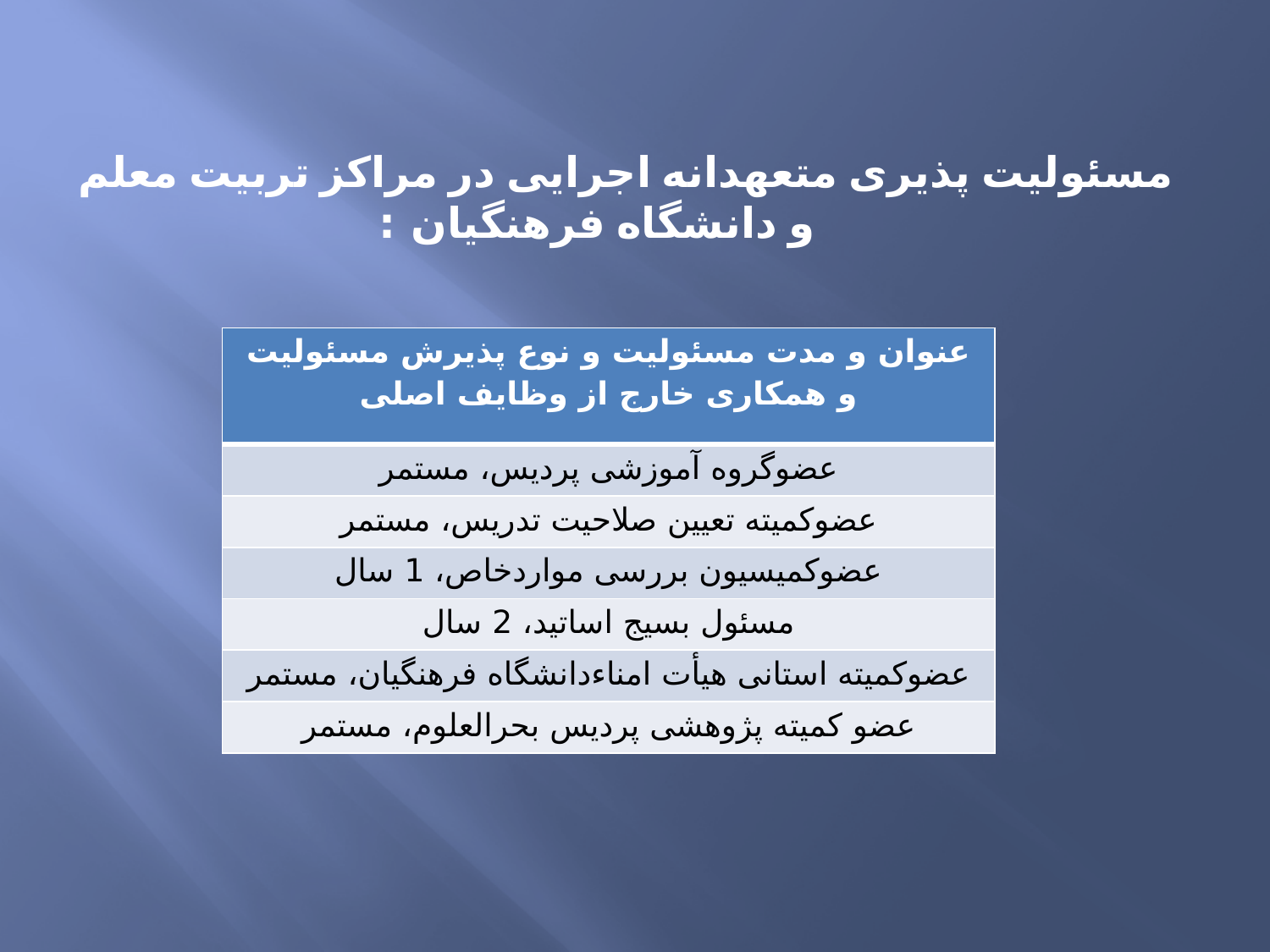

مسئولیت پذیری متعهدانه اجرایی در مراکز تربیت معلم و دانشگاه فرهنگیان :

| عنوان و مدت مسئولیت و نوع پذیرش مسئولیت و همکاری خارج از وظایف اصلی |
| --- |
| عضوگروه آموزشی پردیس، مستمر |
| عضوکمیته تعیین صلاحیت تدریس، مستمر |
| عضوکمیسیون بررسی مواردخاص، 1 سال |
| مسئول بسیج اساتید، 2 سال |
| عضوکمیته استانی هیأت امناءدانشگاه فرهنگیان، مستمر |
| عضو کمیته پژوهشی پردیس بحرالعلوم، مستمر |